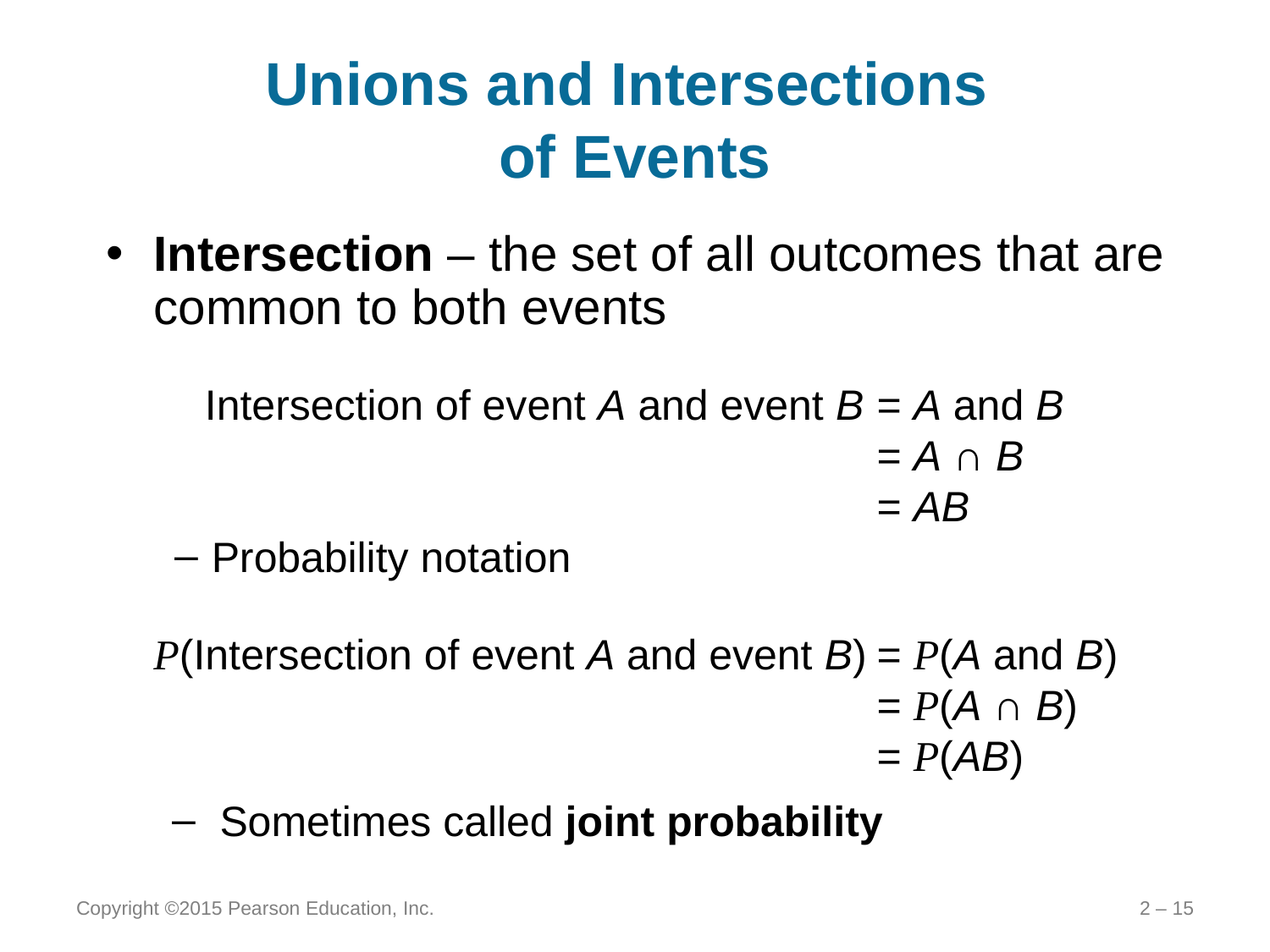

# Unions and Intersections of Events
Intersection – the set of all outcomes that are common to both events
Intersection of event A and event B	= A and B
	= A ∩ B
	= AB
Probability notation
P(Intersection of event A and event B)	= P(A and B)
	= P(A ∩ B)
	= P(AB)
Sometimes called joint probability
Copyright ©2015 Pearson Education, Inc.
2 – 15